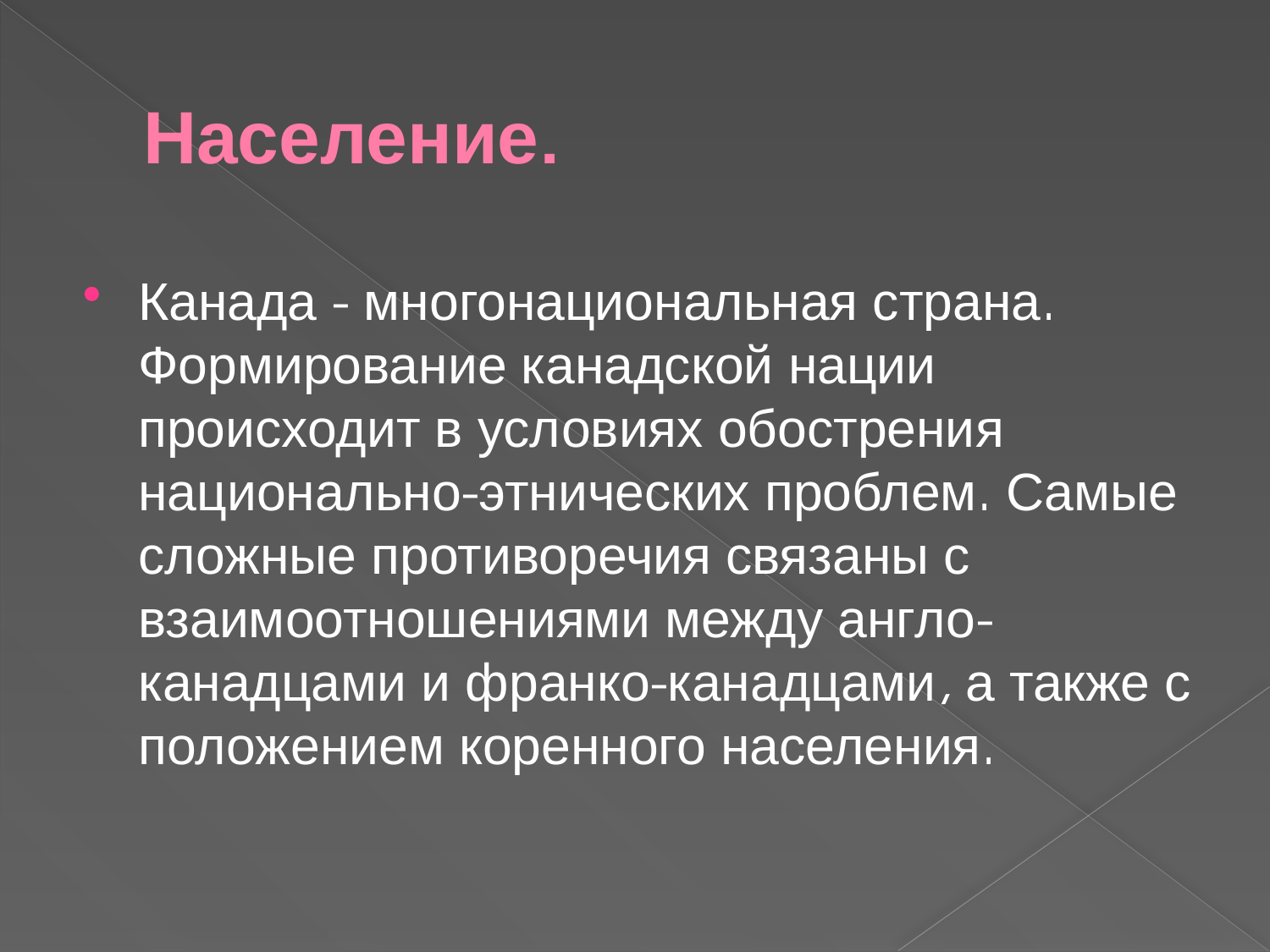

# Население.
Канада - многонациональная страна. Формирование канадской нации происходит в условиях обострения национально-этнических проблем. Самые сложные противоречия связаны с взаимоотношениями между англо-канадцами и франко-канадцами, а также с положением коренного населения.